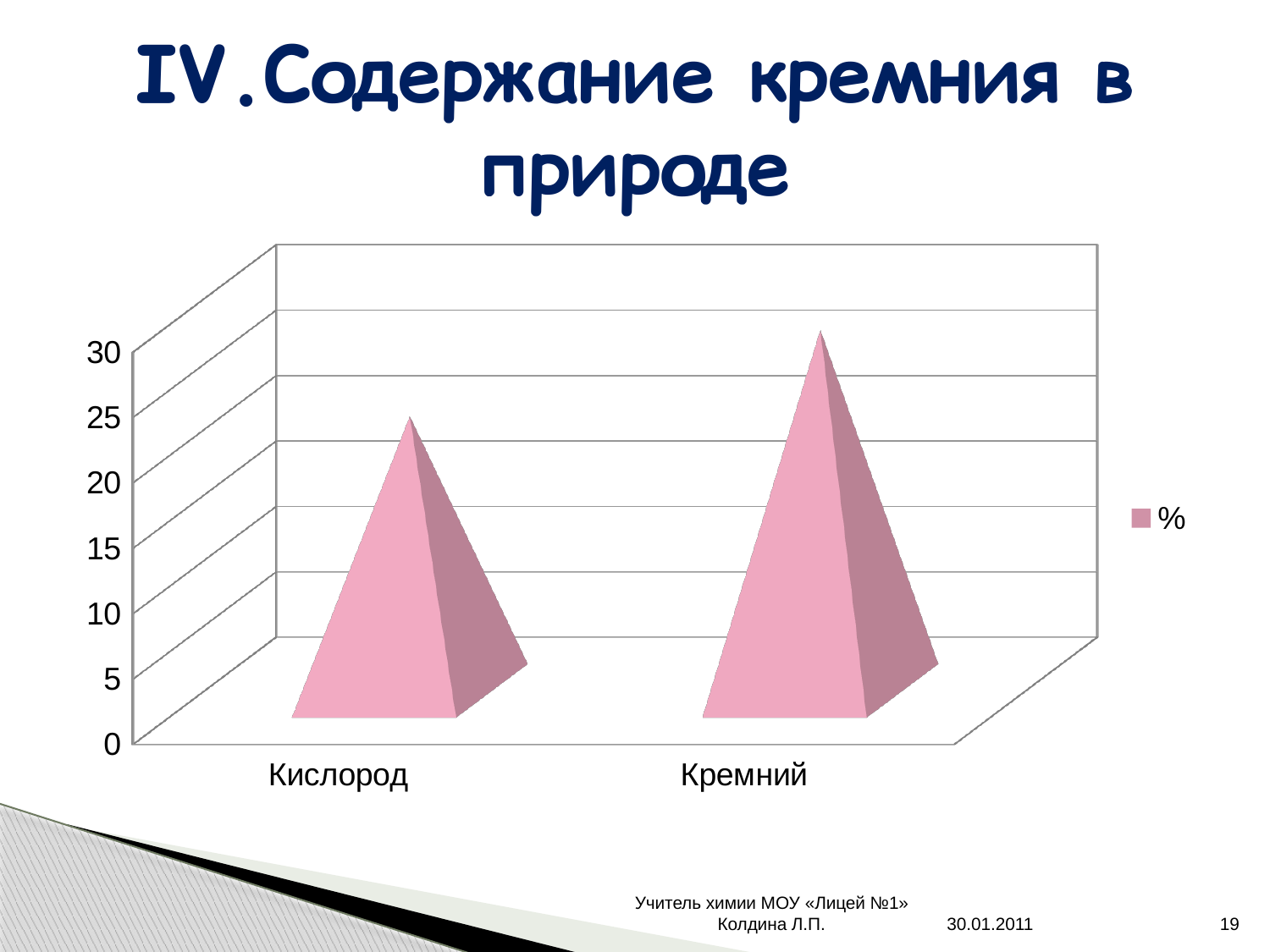

# IV.Содержание кремния в природе

[unsupported chart]

Учитель химии МОУ «Лицей №1» Колдина Л.П.
30.01.2011
19